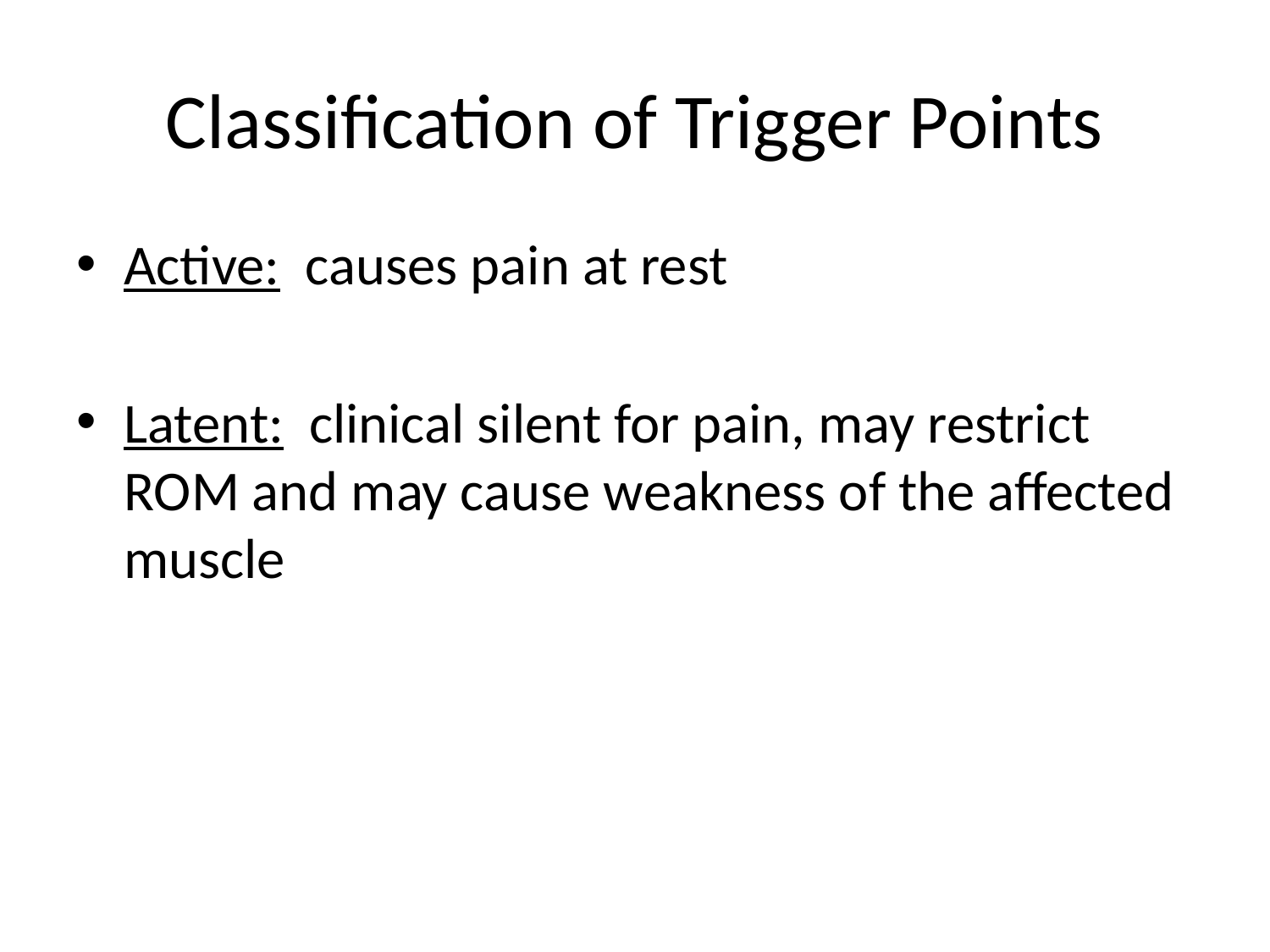

# Classification of Trigger Points
Active:  causes pain at rest

Latent:  clinical silent for pain, may restrict ROM and may cause weakness of the affected muscle